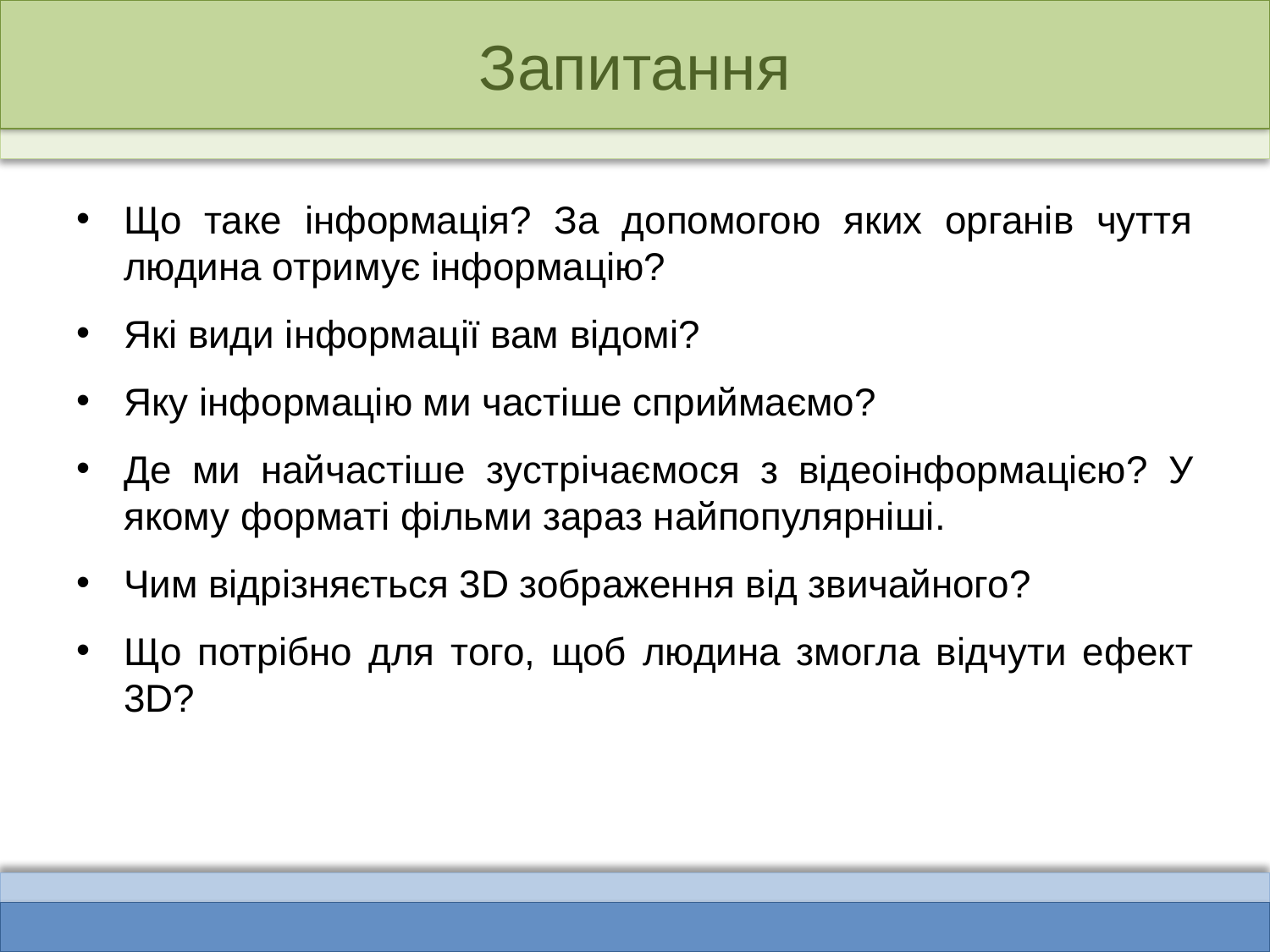

# Запитання
Що таке інформація? За допомогою яких органів чуття людина отримує інформацію?
Які види інформації вам відомі?
Яку інформацію ми частіше сприймаємо?
Де ми найчастіше зустрічаємося з відеоінформацією? У якому форматі фільми зараз найпопулярніші.
Чим відрізняється 3D зображення від звичайного?
Що потрібно для того, щоб людина змогла відчути ефект 3D?